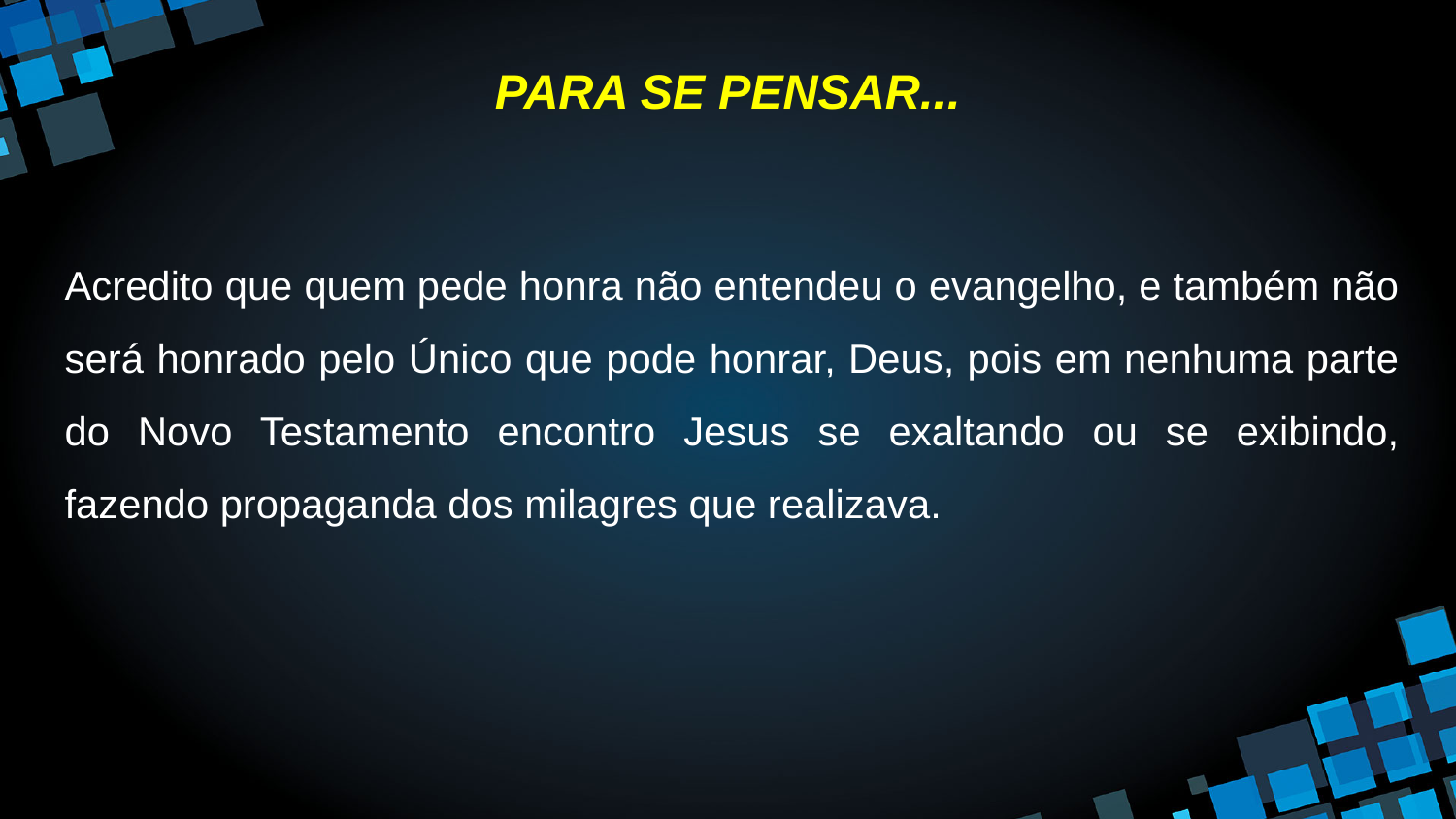

# PARA SE PENSAR...

Acredito que quem pede honra não entendeu o evangelho, e também não será honrado pelo Único que pode honrar, Deus, pois em nenhuma parte do Novo Testamento encontro Jesus se exaltando ou se exibindo, fazendo propaganda dos milagres que realizava.